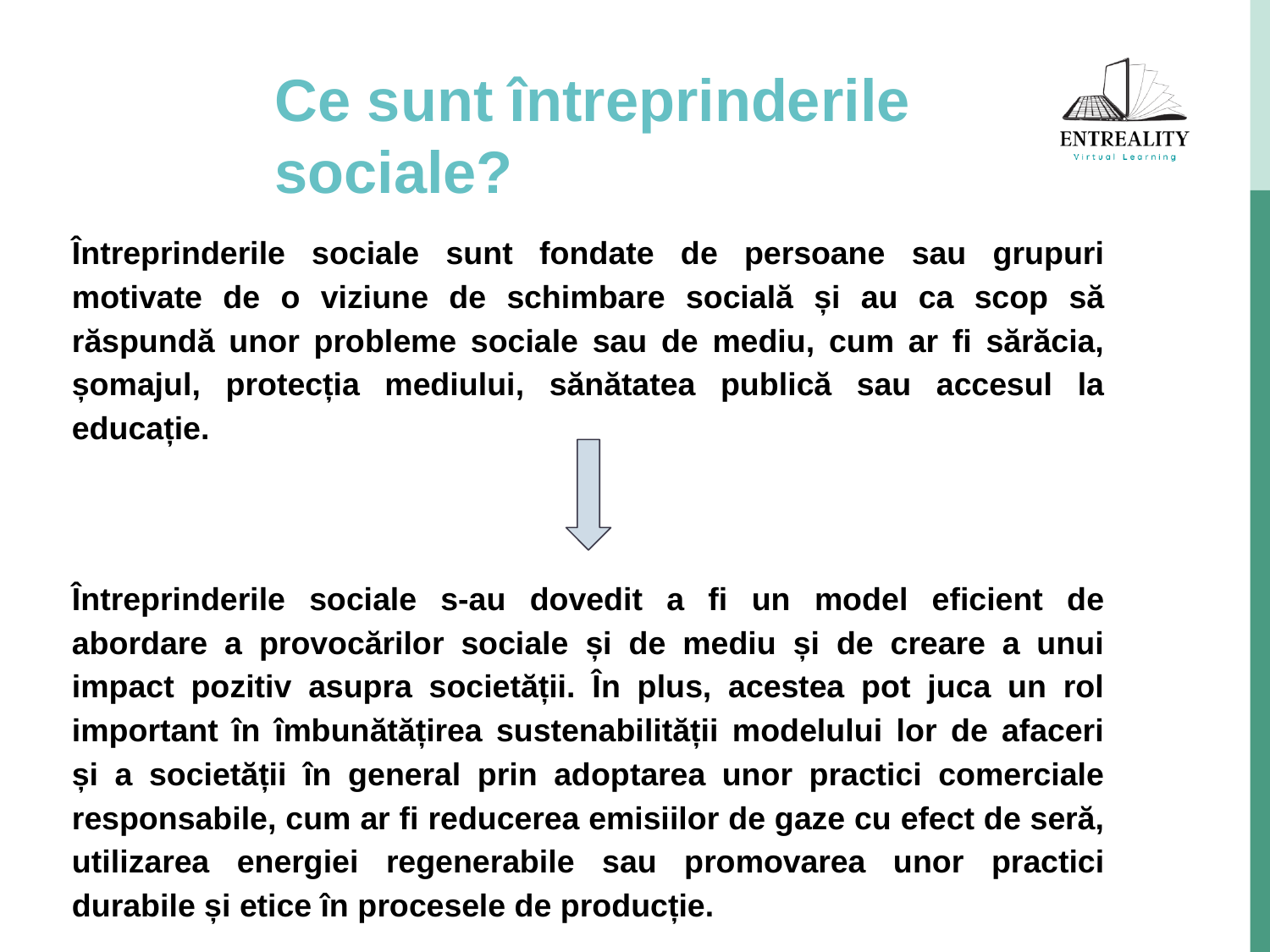

# Ce sunt întreprinderile sociale?
Întreprinderile sociale sunt fondate de persoane sau grupuri motivate de o viziune de schimbare socială și au ca scop să răspundă unor probleme sociale sau de mediu, cum ar fi sărăcia, șomajul, protecția mediului, sănătatea publică sau accesul la educație.

Întreprinderile sociale s-au dovedit a fi un model eficient de abordare a provocărilor sociale și de mediu și de creare a unui impact pozitiv asupra societății. În plus, acestea pot juca un rol important în îmbunătățirea sustenabilității modelului lor de afaceri și a societății în general prin adoptarea unor practici comerciale responsabile, cum ar fi reducerea emisiilor de gaze cu efect de seră, utilizarea energiei regenerabile sau promovarea unor practici durabile și etice în procesele de producție.